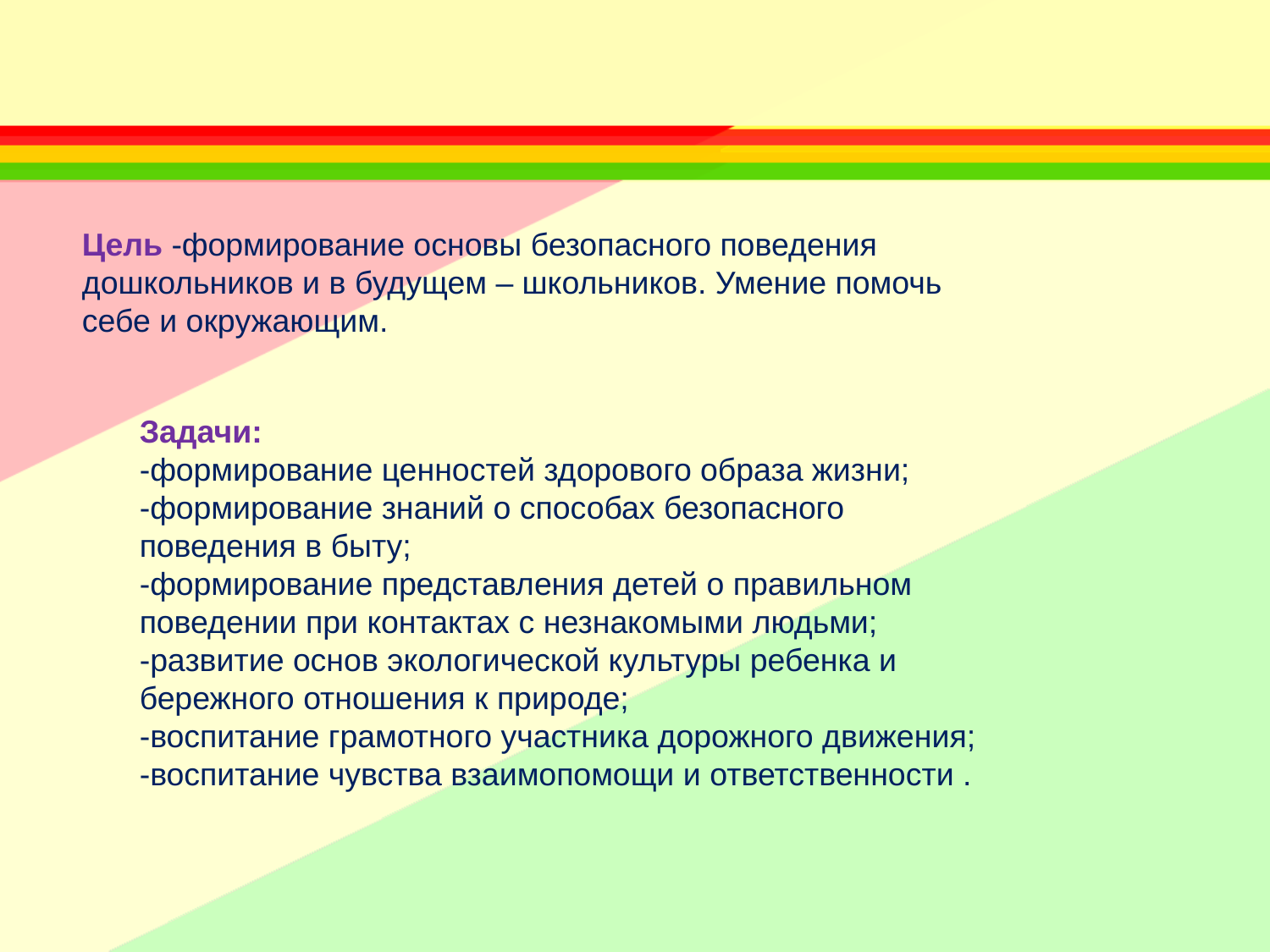

#
Цель -формирование основы безопасного поведения дошкольников и в будущем – школьников. Умение помочь себе и окружающим.
Задачи:
-формирование ценностей здорового образа жизни;
-формирование знаний о способах безопасного поведения в быту;
-формирование представления детей о правильном поведении при контактах с незнакомыми людьми;
-развитие основ экологической культуры ребенка и бережного отношения к природе;
-воспитание грамотного участника дорожного движения;
-воспитание чувства взаимопомощи и ответственности .